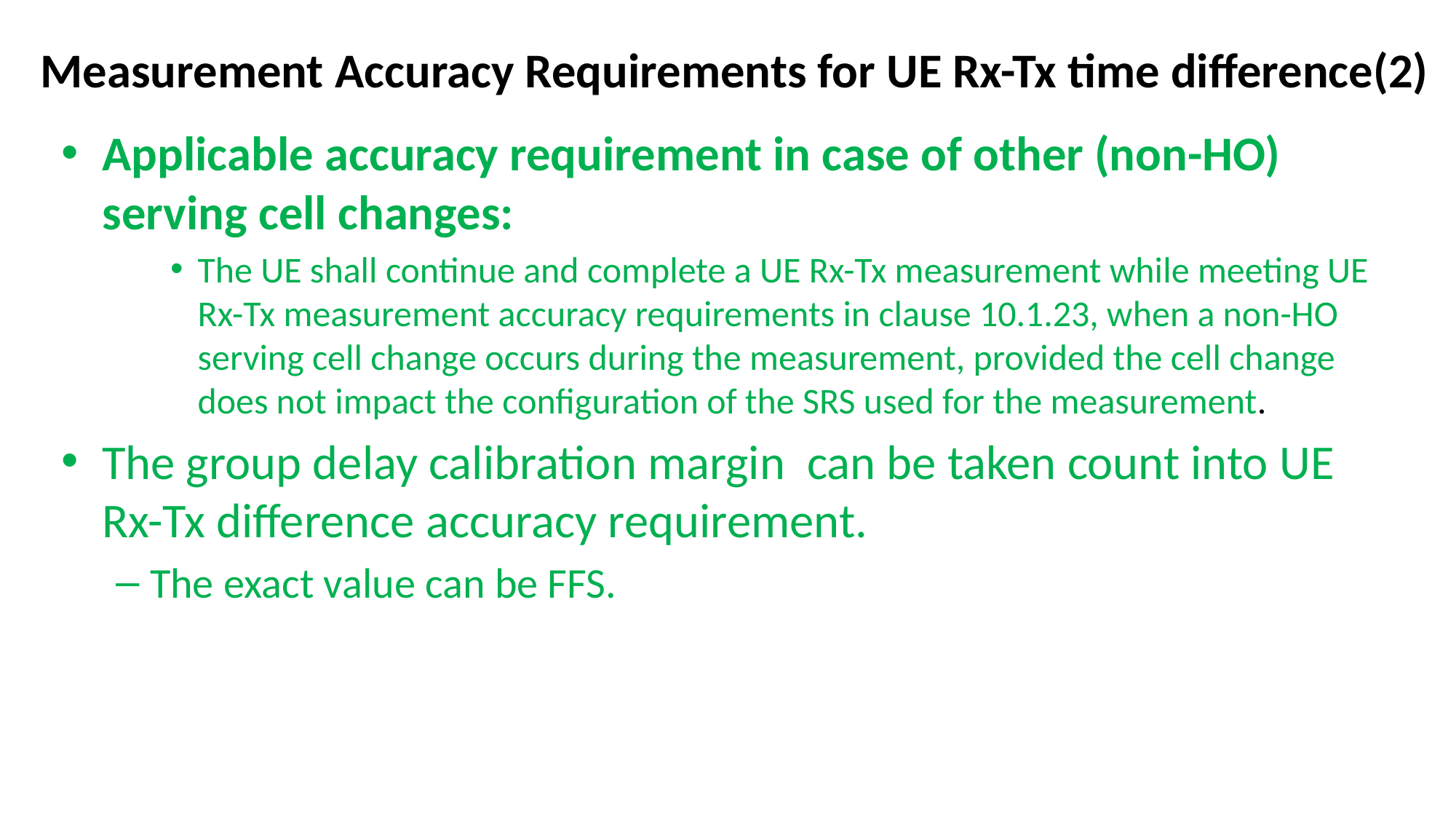

# Measurement Accuracy Requirements for UE Rx-Tx time difference(2)
Applicable accuracy requirement in case of other (non-HO) serving cell changes:
The UE shall continue and complete a UE Rx-Tx measurement while meeting UE Rx-Tx measurement accuracy requirements in clause 10.1.23, when a non-HO serving cell change occurs during the measurement, provided the cell change does not impact the configuration of the SRS used for the measurement.
The group delay calibration margin  can be taken count into UE Rx-Tx difference accuracy requirement.
The exact value can be FFS.